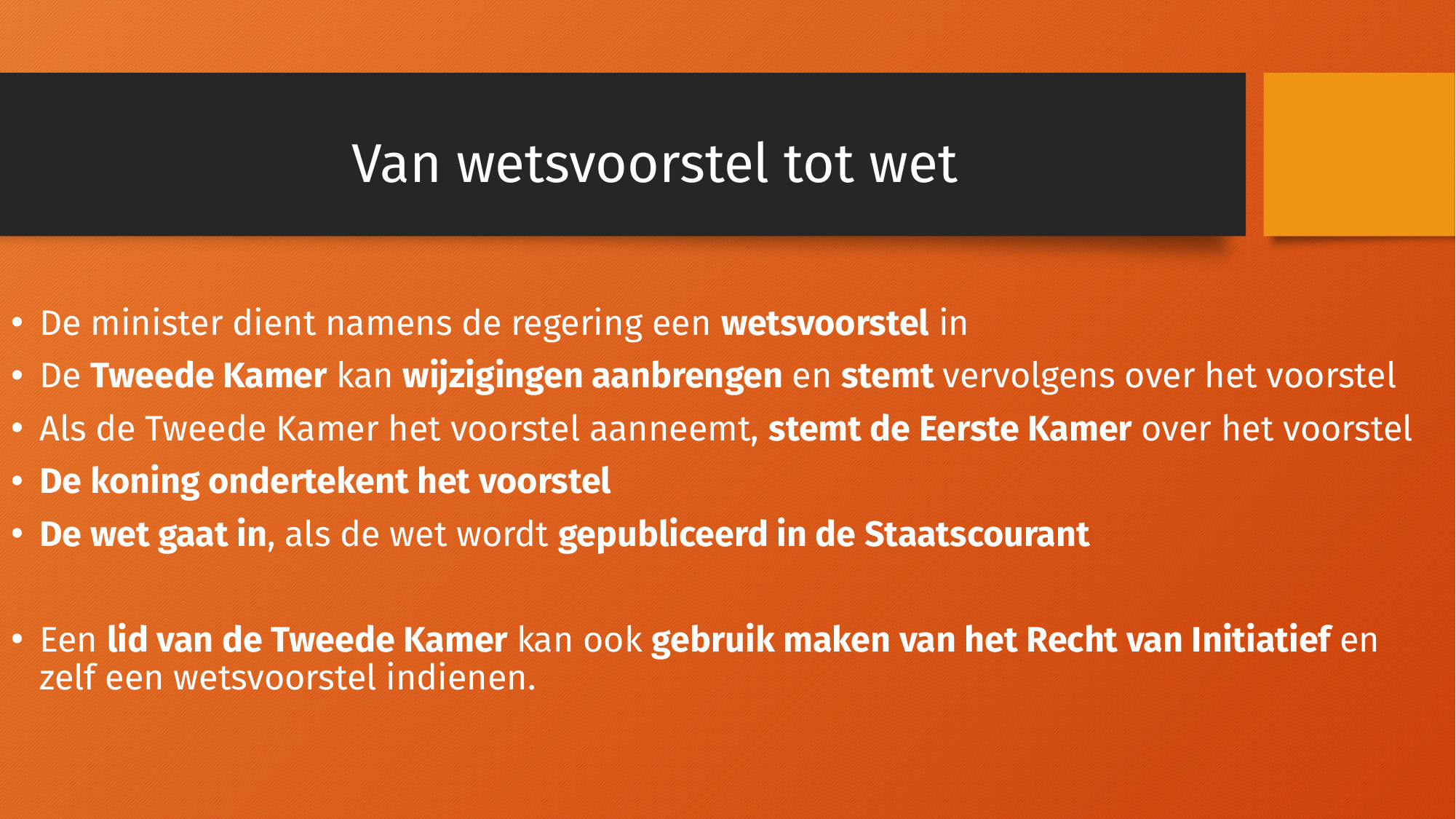

# Van wetsvoorstel tot wet
De minister dient namens de regering een wetsvoorstel in
De Tweede Kamer kan wijzigingen aanbrengen en stemt vervolgens over het voorstel
Als de Tweede Kamer het voorstel aanneemt, stemt de Eerste Kamer over het voorstel
De koning ondertekent het voorstel
De wet gaat in, als de wet wordt gepubliceerd in de Staatscourant

Een lid van de Tweede Kamer kan ook gebruik maken van het Recht van Initiatief en zelf een wetsvoorstel indienen.